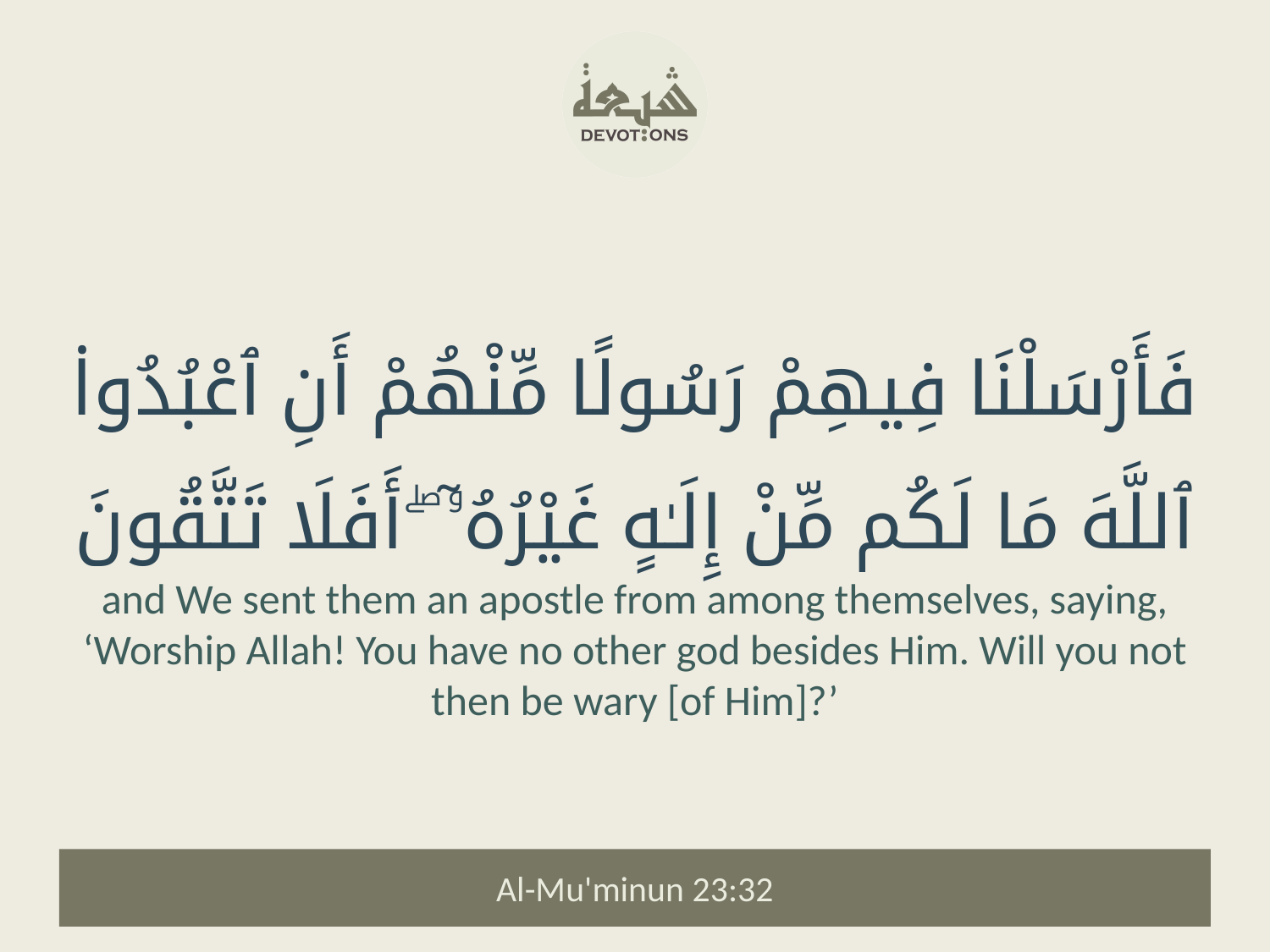

فَأَرْسَلْنَا فِيهِمْ رَسُولًا مِّنْهُمْ أَنِ ٱعْبُدُوا۟ ٱللَّهَ مَا لَكُم مِّنْ إِلَـٰهٍ غَيْرُهُۥٓ ۖ أَفَلَا تَتَّقُونَ
and We sent them an apostle from among themselves, saying, ‘Worship Allah! You have no other god besides Him. Will you not then be wary [of Him]?’
Al-Mu'minun 23:32